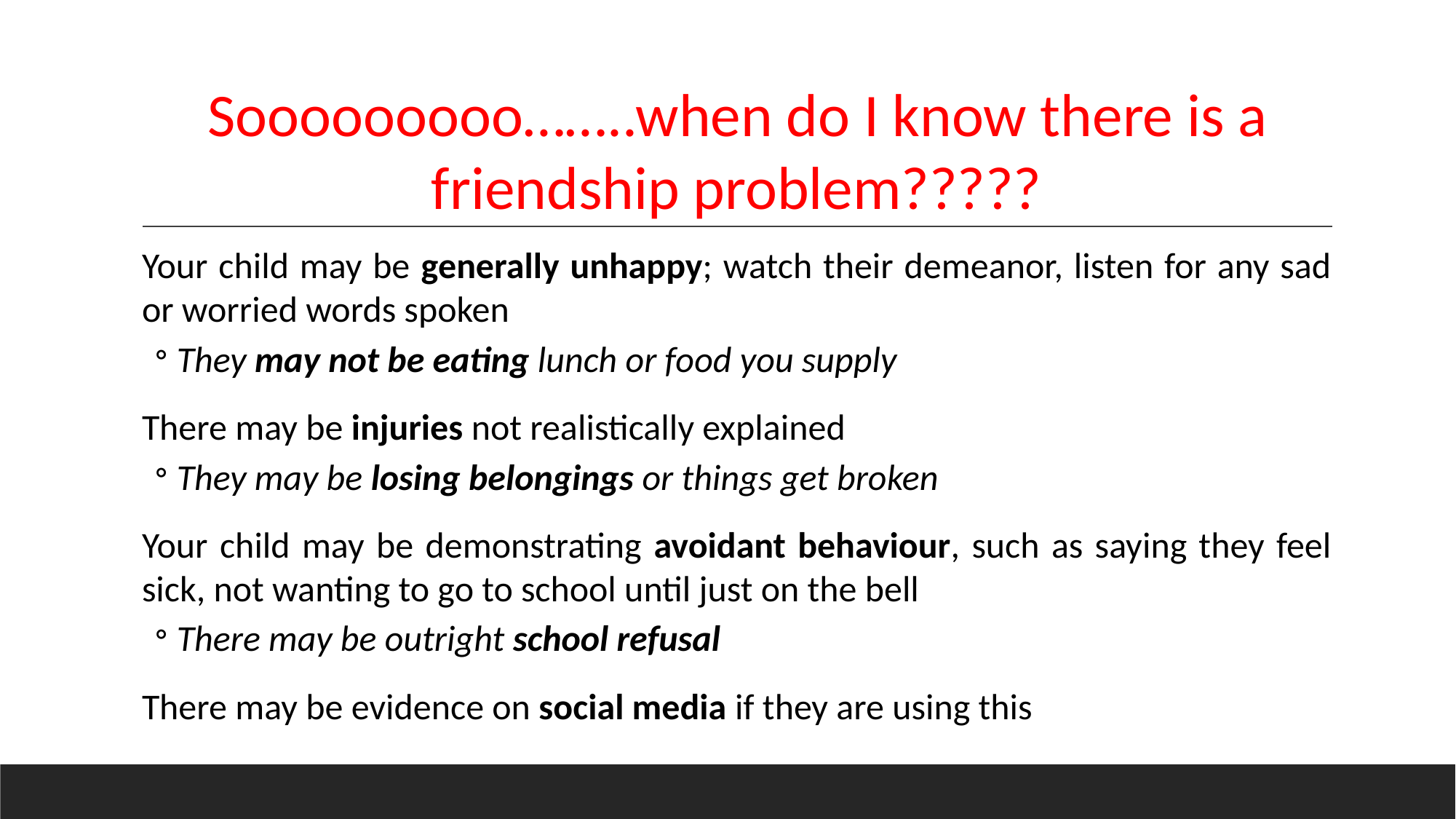

#
Sooooooooo……..when do I know there is a friendship problem?????
Your child may be generally unhappy; watch their demeanor, listen for any sad or worried words spoken
They may not be eating lunch or food you supply
There may be injuries not realistically explained
They may be losing belongings or things get broken
Your child may be demonstrating avoidant behaviour, such as saying they feel sick, not wanting to go to school until just on the bell
There may be outright school refusal
There may be evidence on social media if they are using this